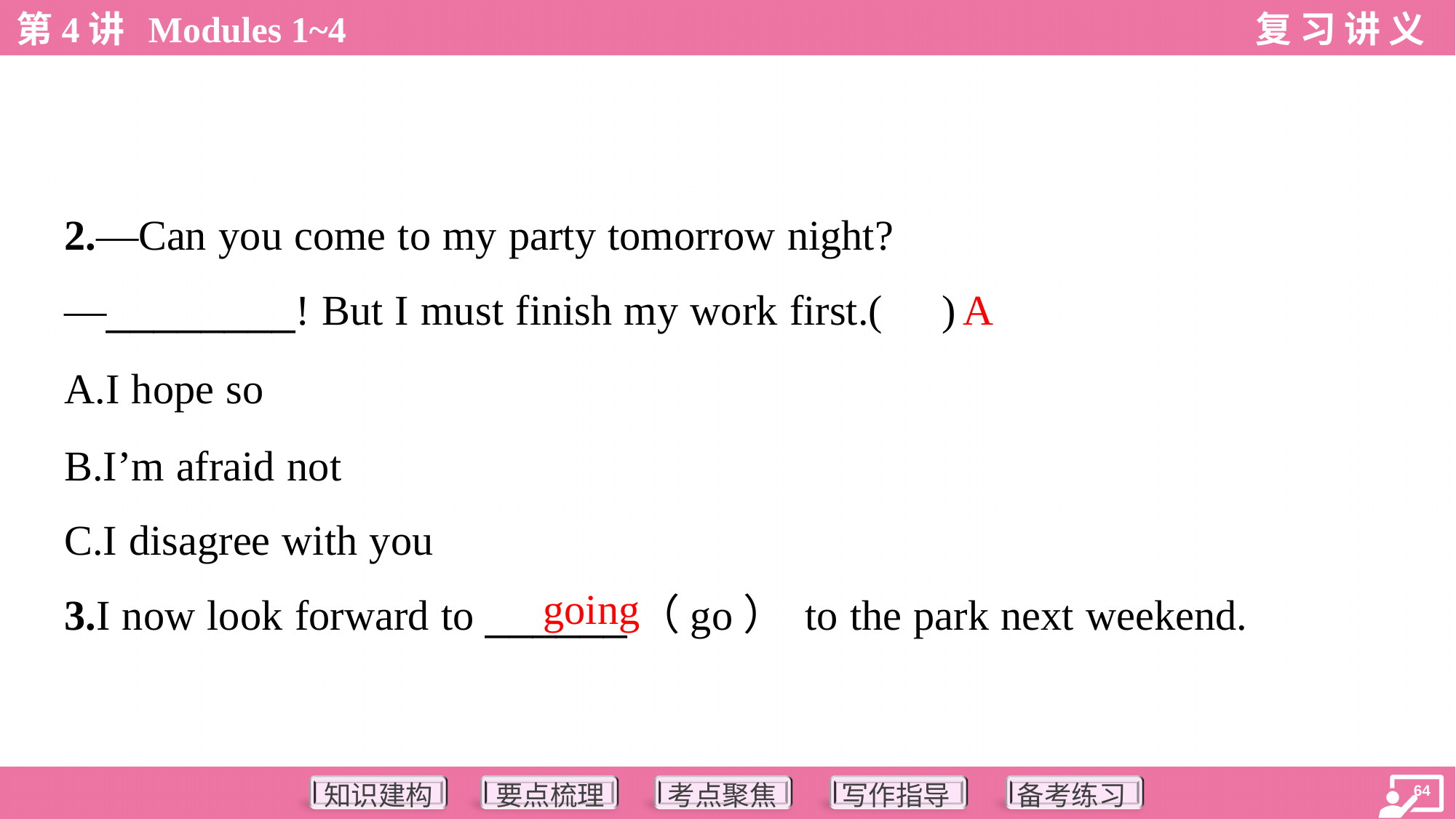

2.—Can you come to my party tomorrow night?
—________! But I must finish my work first.(     )
A
A.I hope so
B.I’m afraid not
C.I disagree with you
going
3.I now look forward to ______（go） to the park next weekend.